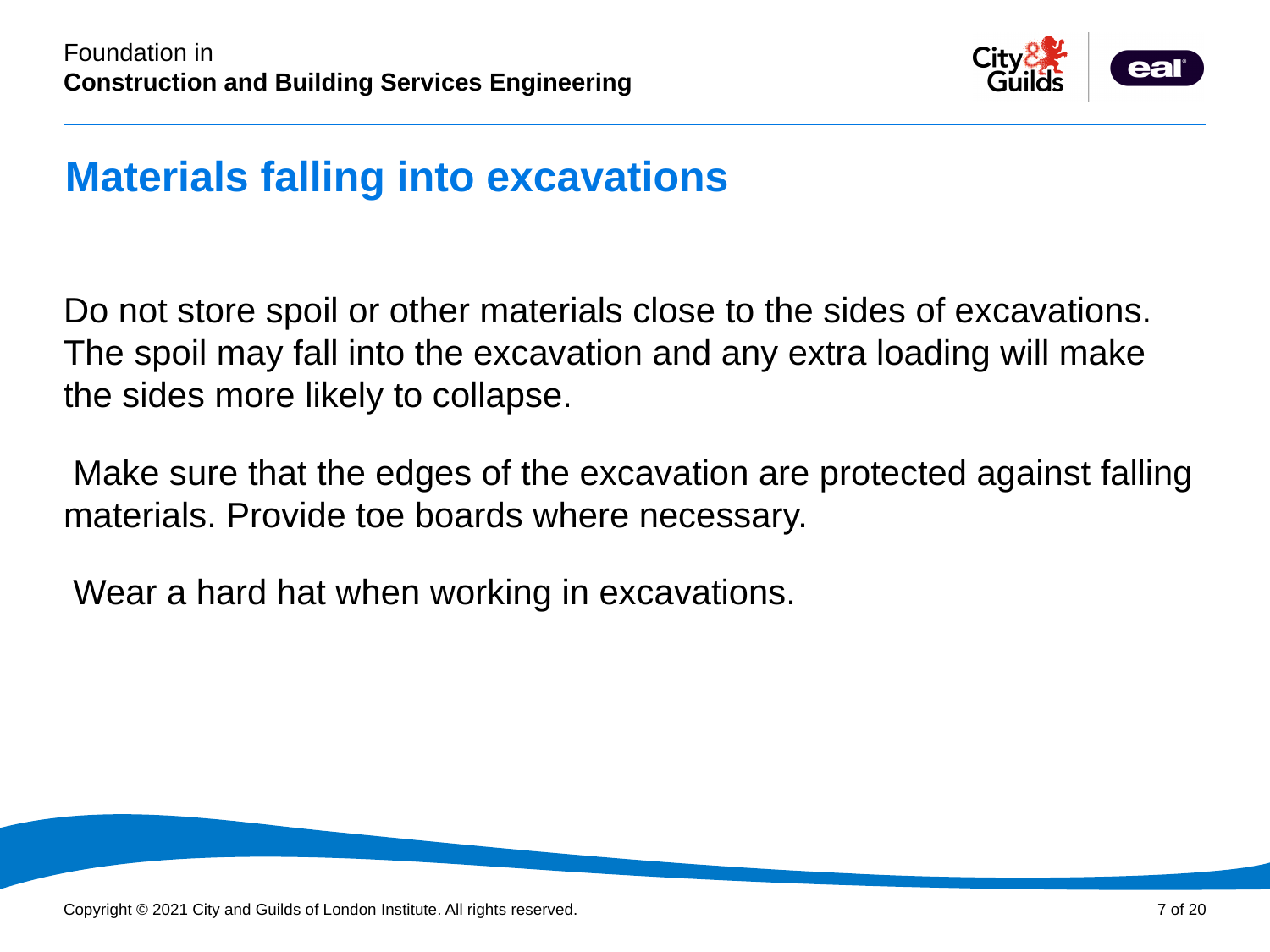

# Materials falling into excavations

Do not store spoil or other materials close to the sides of excavations. The spoil may fall into the excavation and any extra loading will make the sides more likely to collapse.
 Make sure that the edges of the excavation are protected against falling materials. Provide toe boards where necessary.
 Wear a hard hat when working in excavations.